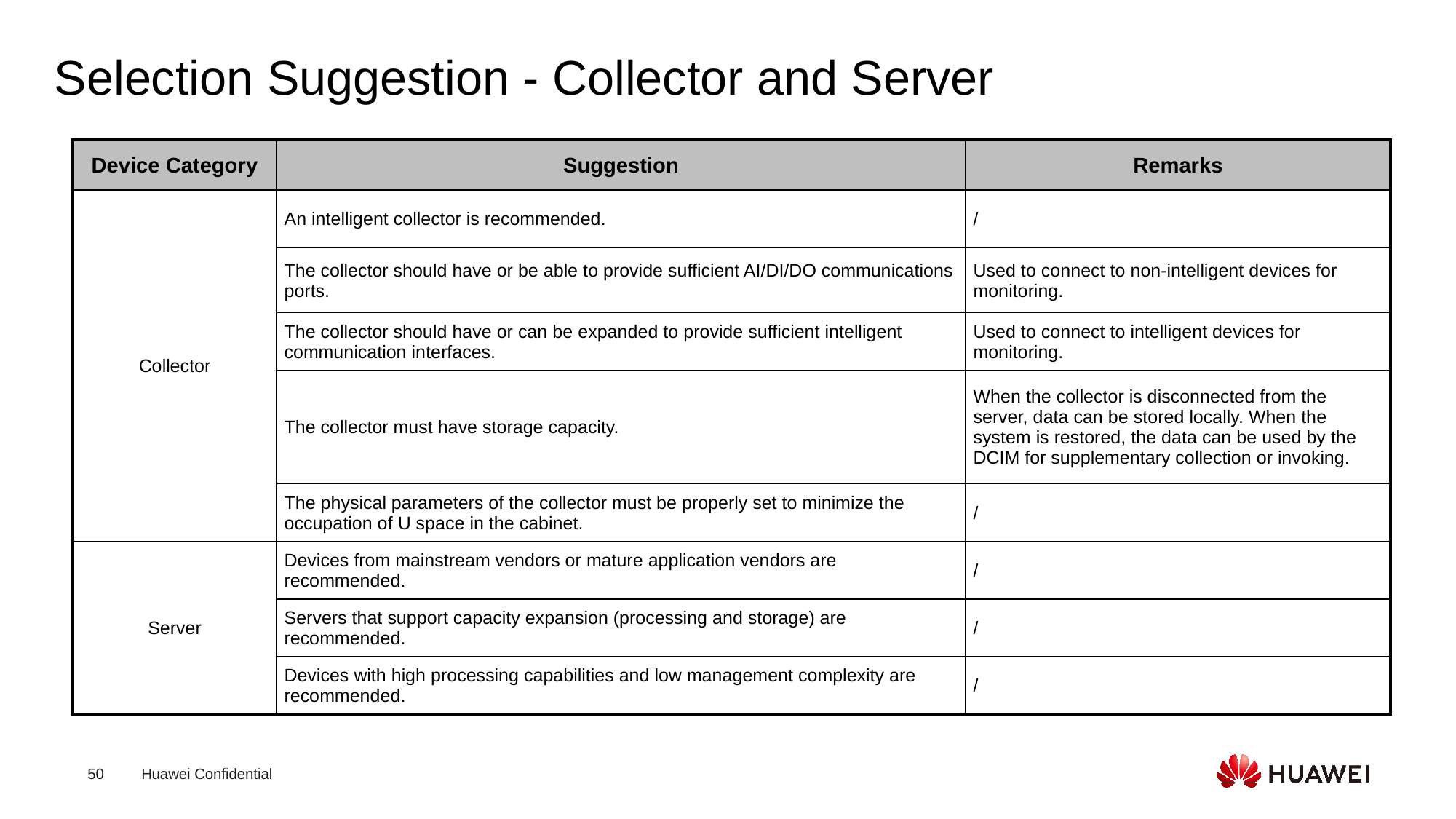

# Selection Suggestion - Collector and Server
| Device Category | Suggestion | Remarks |
| --- | --- | --- |
| Collector | An intelligent collector is recommended. | / |
|  | The collector should have or be able to provide sufficient AI/DI/DO communications ports. | Used to connect to non-intelligent devices for monitoring. |
|  | The collector should have or can be expanded to provide sufficient intelligent communication interfaces. | Used to connect to intelligent devices for monitoring. |
|  | The collector must have storage capacity. | When the collector is disconnected from the server, data can be stored locally. When the system is restored, the data can be used by the DCIM for supplementary collection or invoking. |
|  | The physical parameters of the collector must be properly set to minimize the occupation of U space in the cabinet. | / |
| Server | Devices from mainstream vendors or mature application vendors are recommended. | / |
|  | Servers that support capacity expansion (processing and storage) are recommended. | / |
|  | Devices with high processing capabilities and low management complexity are recommended. | / |